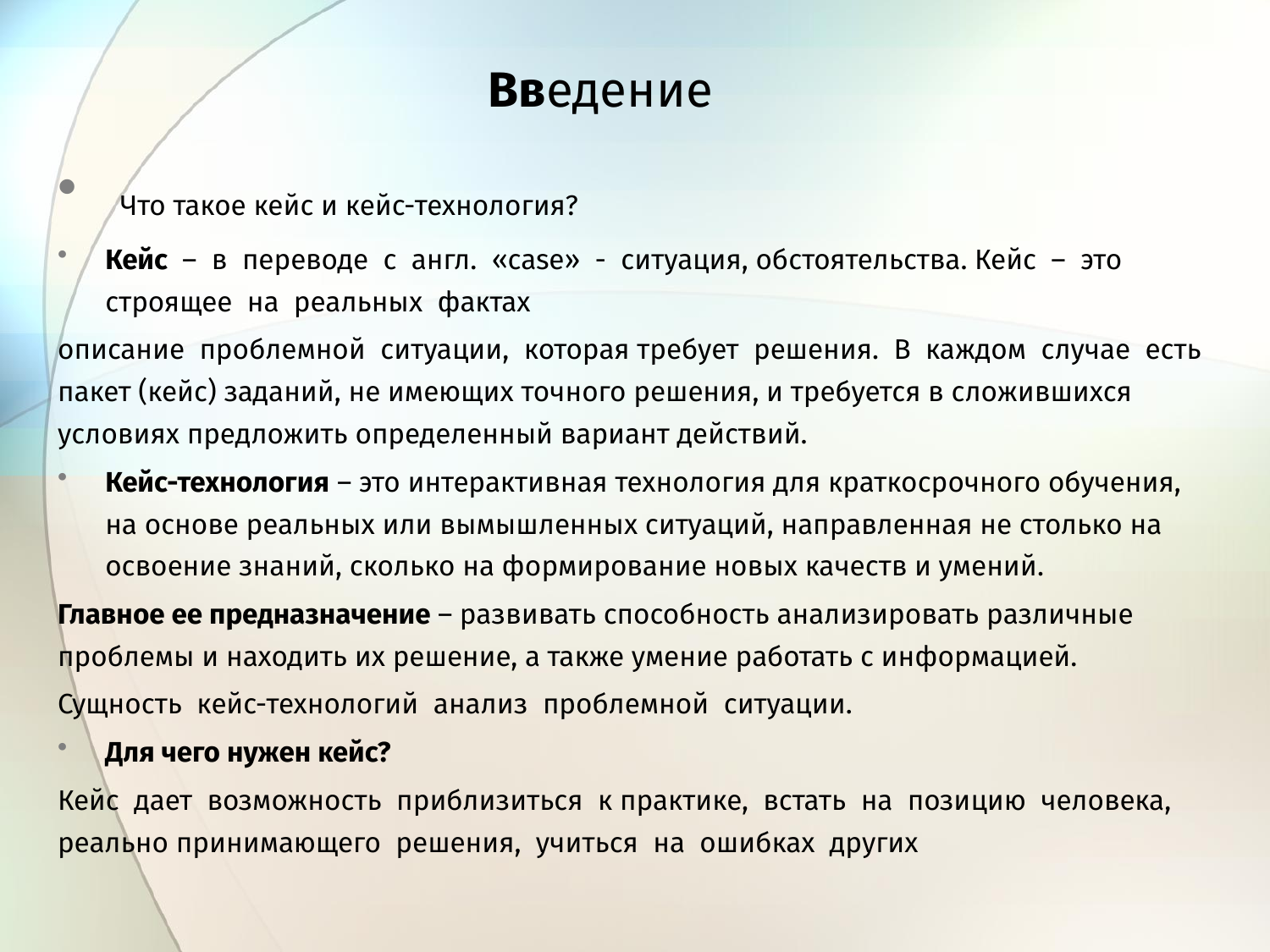

# Введение
 Что такое кейс и кейс-технология?
Кейс  –  в  переводе  с  англ.  «case»  -  ситуация, обстоятельства. Кейс  –  это  строящее  на  реальных  фактах
описание  проблемной  ситуации,  которая требует  решения.  В  каждом  случае  есть  пакет (кейс) заданий, не имеющих точного решения, и требуется в сложившихся условиях предложить определенный вариант действий.
Кейс-технология – это интерактивная технология для краткосрочного обучения, на основе реальных или вымышленных ситуаций, направленная не столько на освоение знаний, сколько на формирование новых качеств и умений.
Главное ее предназначение – развивать способность анализировать различные проблемы и находить их решение, а также умение работать с информацией.
Сущность  кейс-технологий  анализ  проблемной  ситуации.
Для чего нужен кейс?
Кейс  дает  возможность  приблизиться  к практике,  встать  на  позицию  человека,  реально принимающего  решения,  учиться  на  ошибках  других